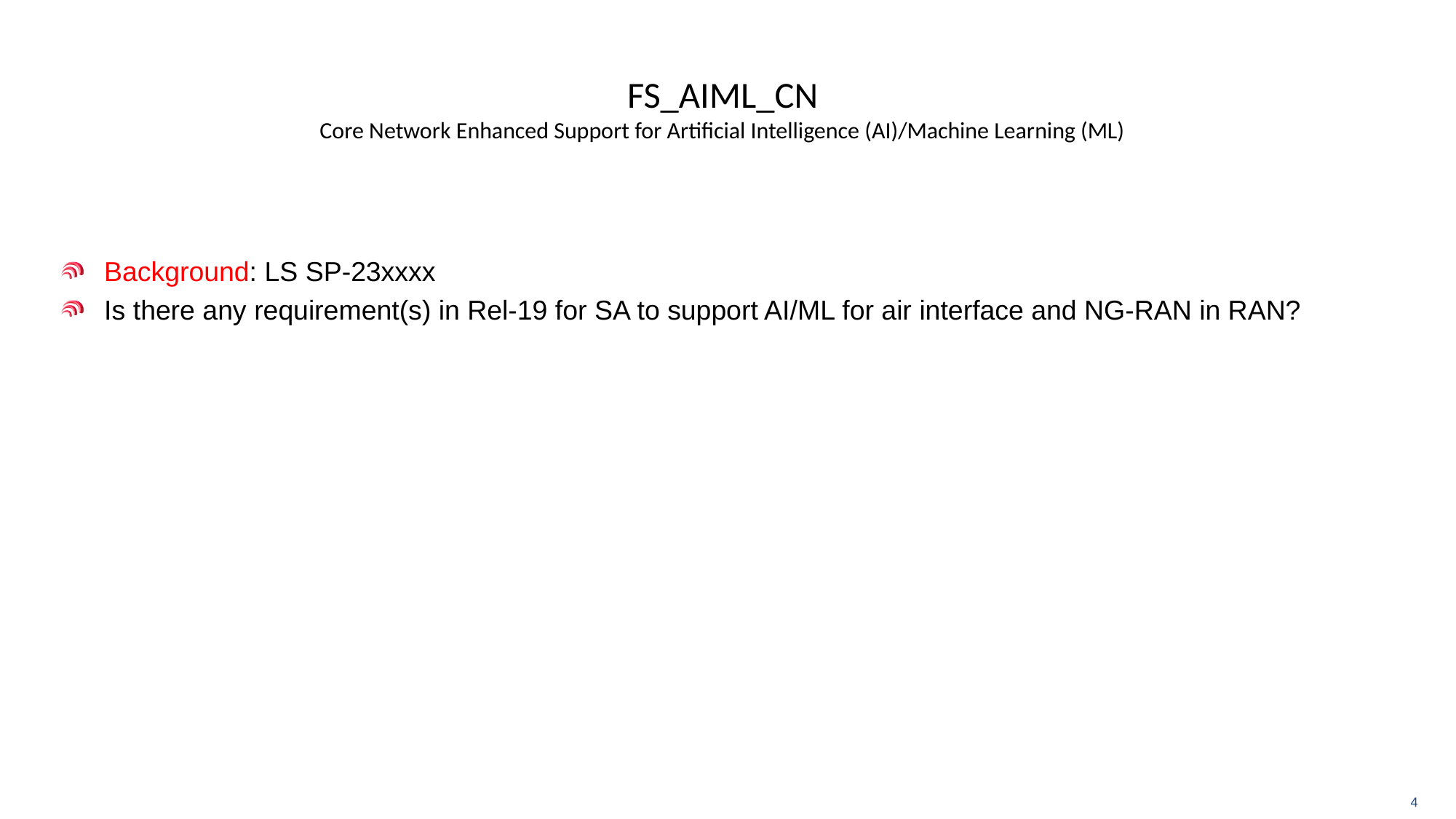

# FS_AIML_CN Core Network Enhanced Support for Artificial Intelligence (AI)/Machine Learning (ML)
Background: LS SP-23xxxx
Is there any requirement(s) in Rel-19 for SA to support AI/ML for air interface and NG-RAN in RAN?